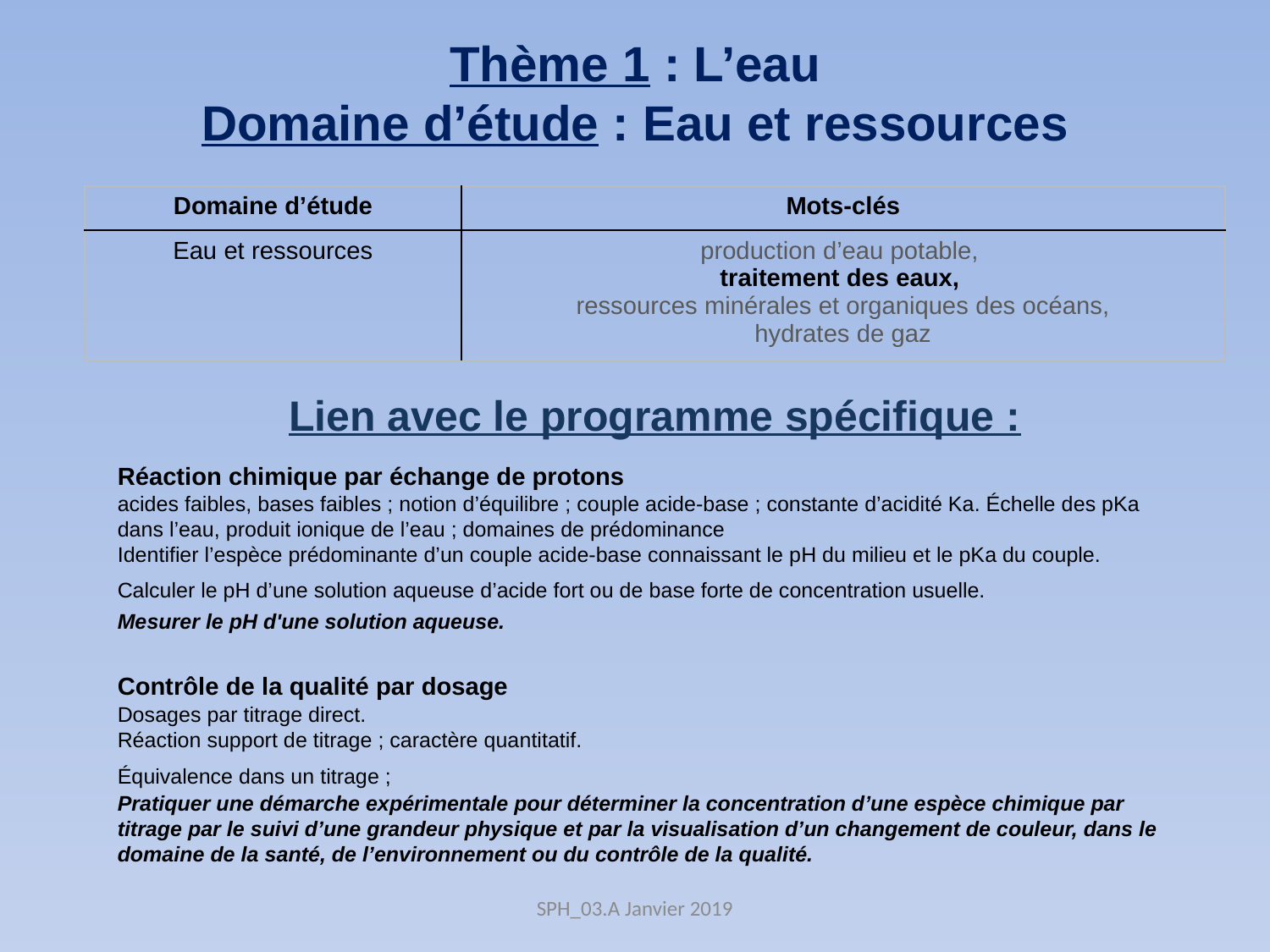

Thème 1 : L’eau
Domaine d’étude : Eau et ressources
| Domaine d’étude | Mots-clés |
| --- | --- |
| Eau et ressources | production d’eau potable, traitement des eaux, ressources minérales et organiques des océans, hydrates de gaz |
Lien avec le programme spécifique :

Réaction chimique par échange de protons
acides faibles, bases faibles ; notion d’équilibre ; couple acide-base ; constante d’acidité Ka. Échelle des pKa dans l’eau, produit ionique de l’eau ; domaines de prédominance
Identifier l’espèce prédominante d’un couple acide-base connaissant le pH du milieu et le pKa du couple.
Calculer le pH d’une solution aqueuse d’acide fort ou de base forte de concentration usuelle.
Mesurer le pH d'une solution aqueuse.

Contrôle de la qualité par dosage
Dosages par titrage direct.
Réaction support de titrage ; caractère quantitatif.
Équivalence dans un titrage ;
Pratiquer une démarche expérimentale pour déterminer la concentration d’une espèce chimique par titrage par le suivi d’une grandeur physique et par la visualisation d’un changement de couleur, dans le domaine de la santé, de l’environnement ou du contrôle de la qualité.

SPH_03.A Janvier 2019